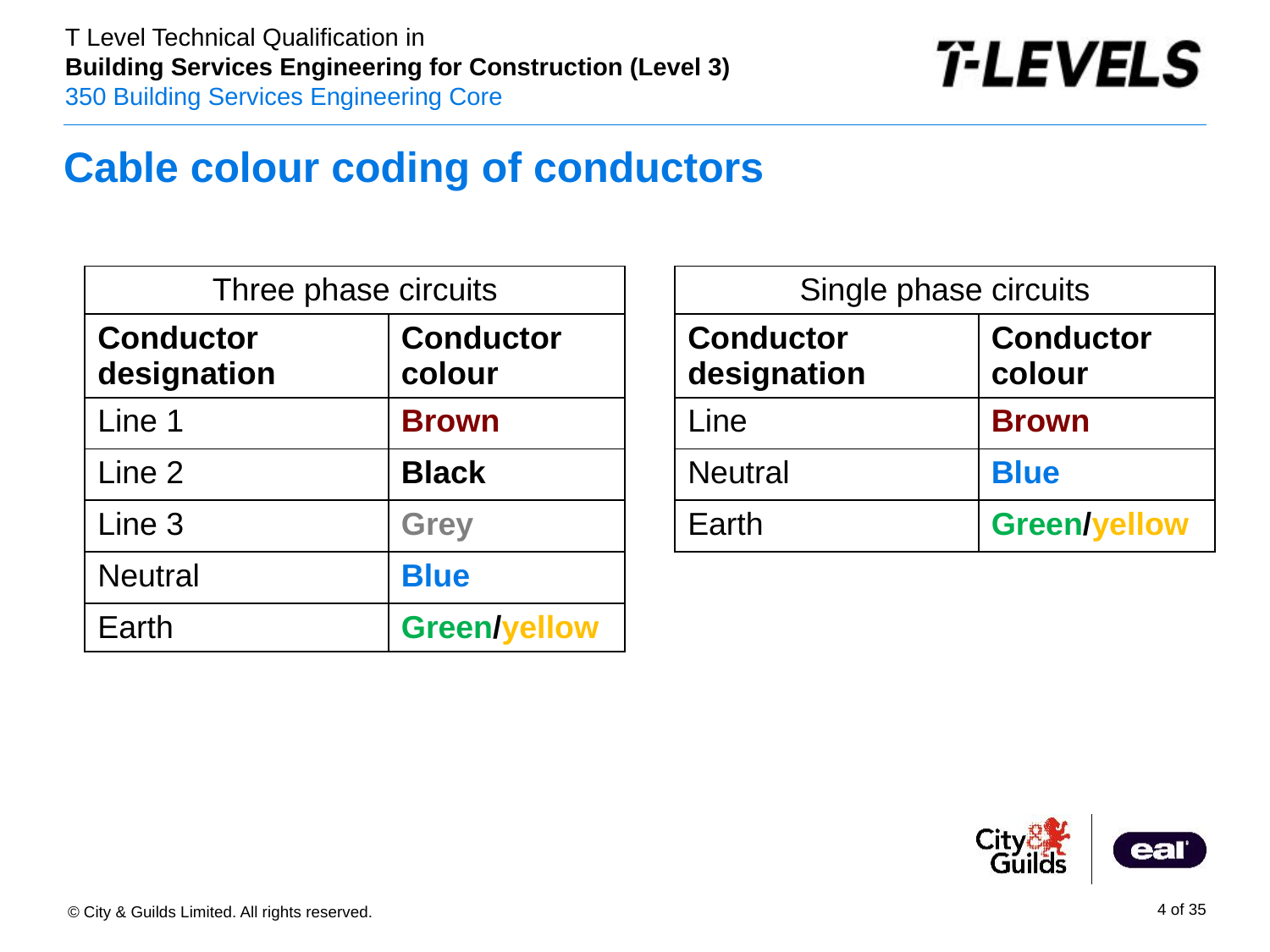

# Cable colour coding of conductors
| Three phase circuits |  |
| --- | --- |
| Conductor designation | Conductor colour |
| Line 1 | Brown |
| Line 2 | Black |
| Line 3 | Grey |
| Neutral | Blue |
| Earth | Green/yellow |
| Single phase circuits |  |
| --- | --- |
| Conductor designation | Conductor colour |
| Line | Brown |
| Neutral | Blue |
| Earth | Green/yellow |